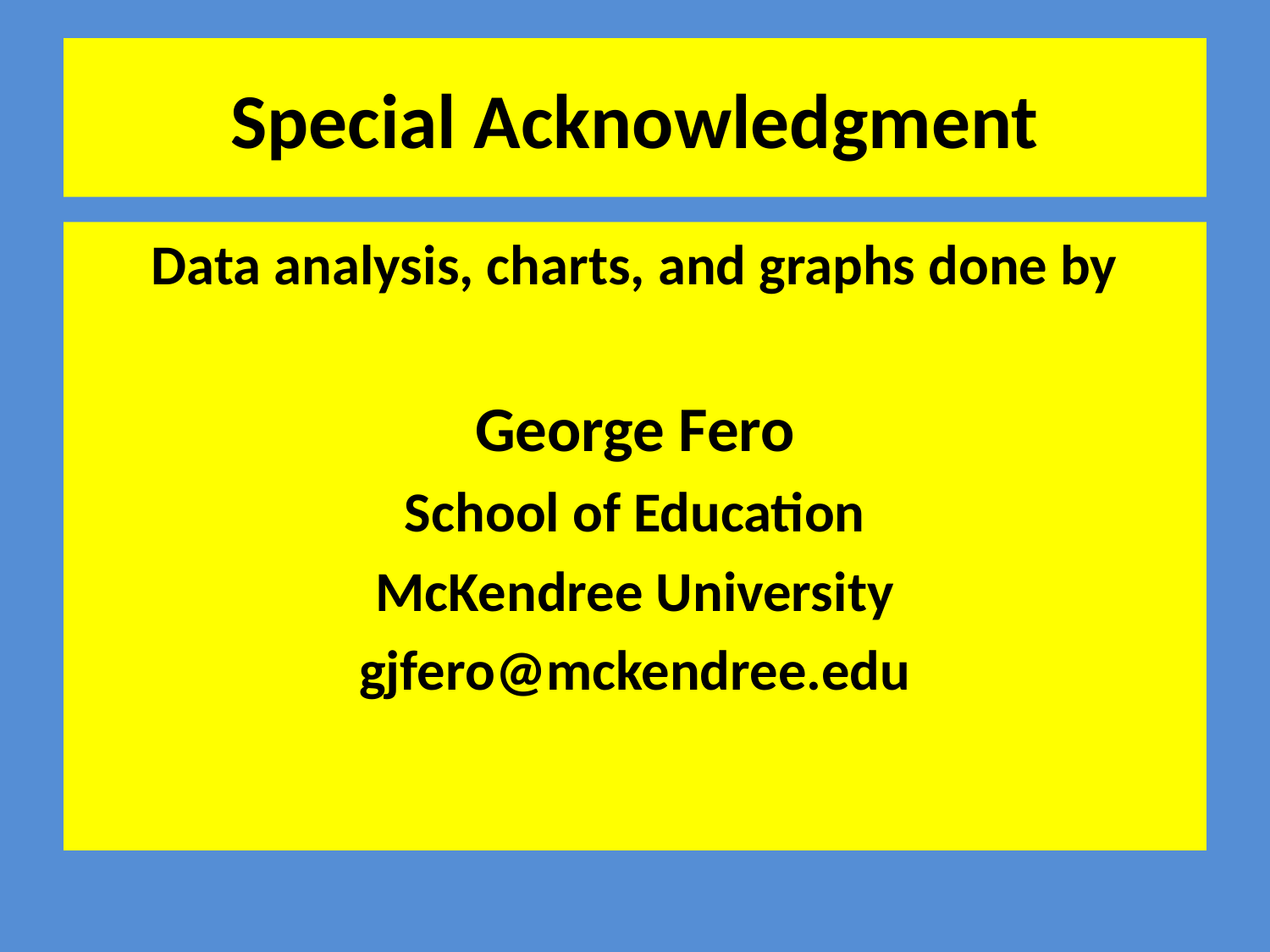

# Special Acknowledgment
Data analysis, charts, and graphs done by

George Fero
School of Education
McKendree University
gjfero@mckendree.edu